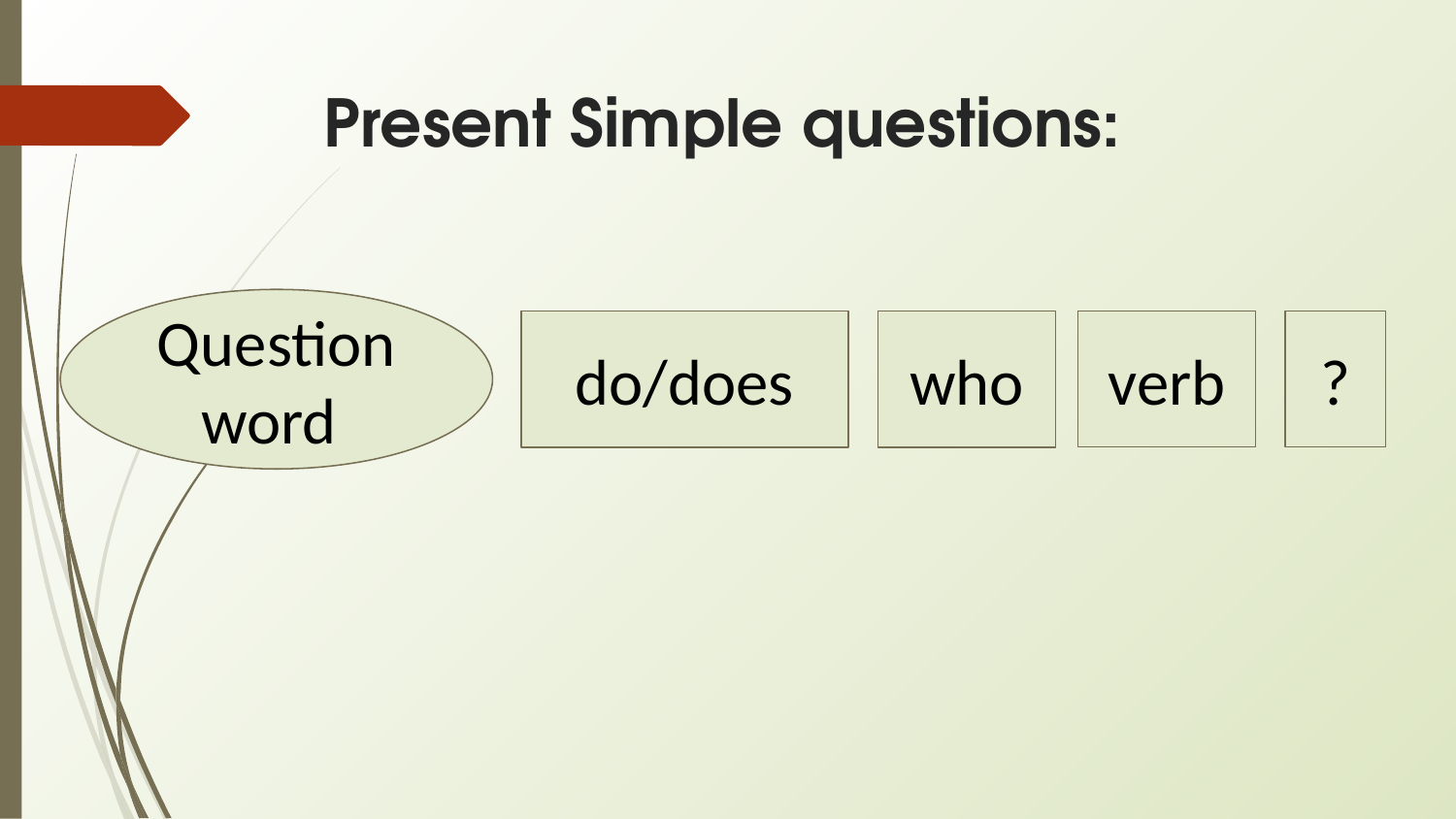

# Present Simple questions:

Question word
verb
?
do/does
who